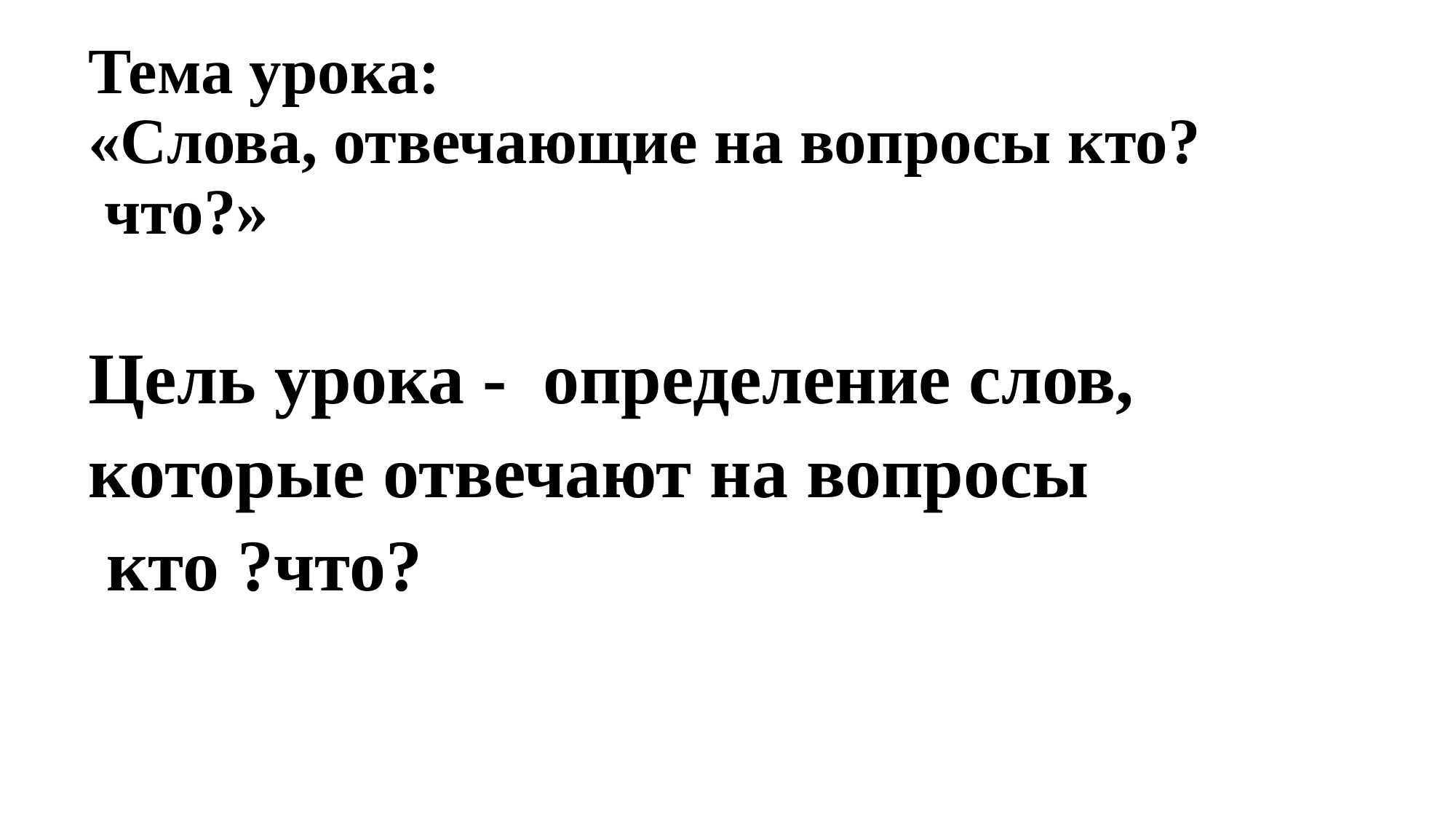

Тема урока:
«Слова, отвечающие на вопросы кто?
 что?»
Цель урока -  определение слов,
которые отвечают на вопросы
 кто ?что?